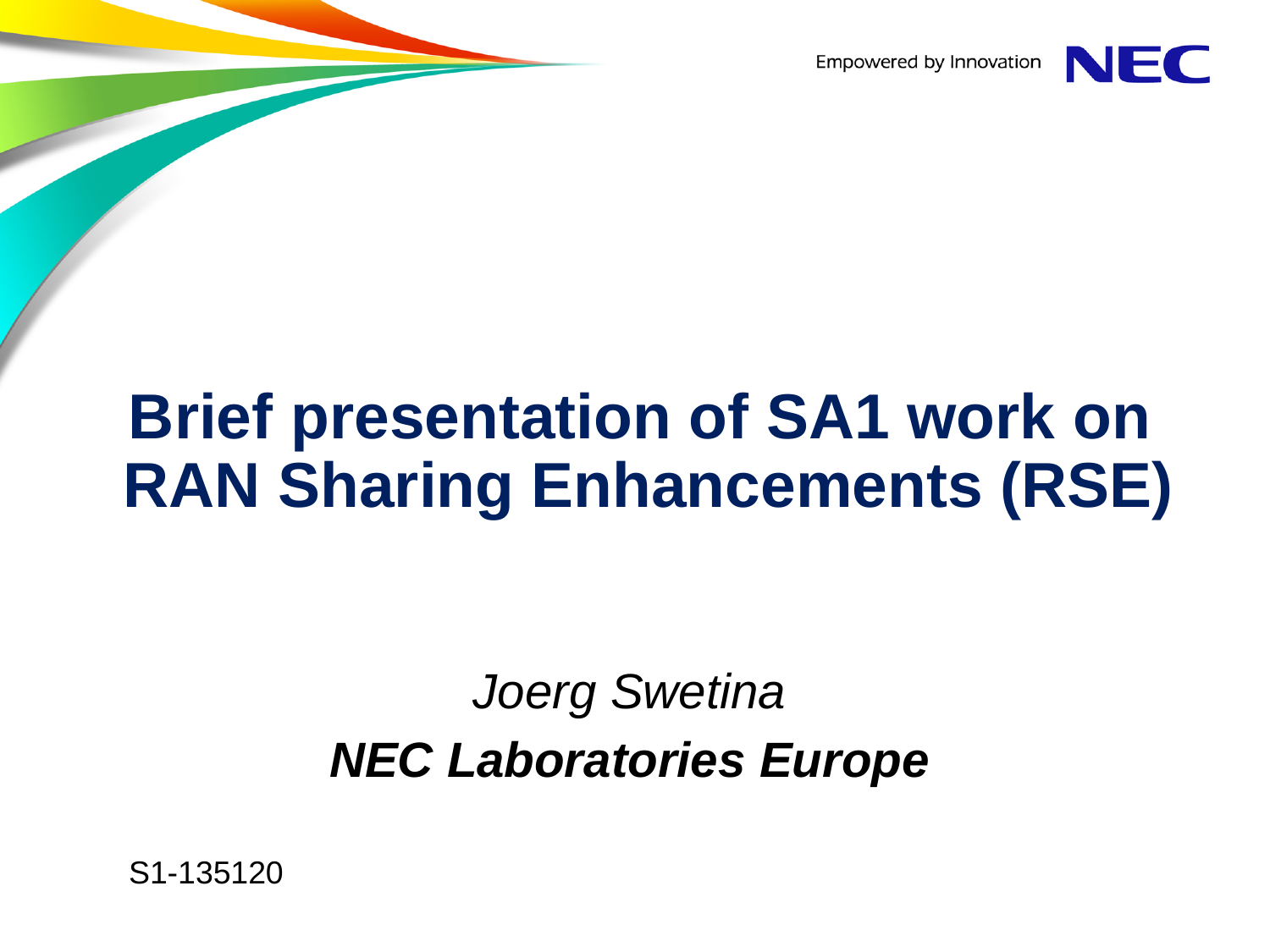

# Brief presentation of SA1 work on RAN Sharing Enhancements (RSE)
Joerg Swetina
NEC Laboratories Europe
S1-135120